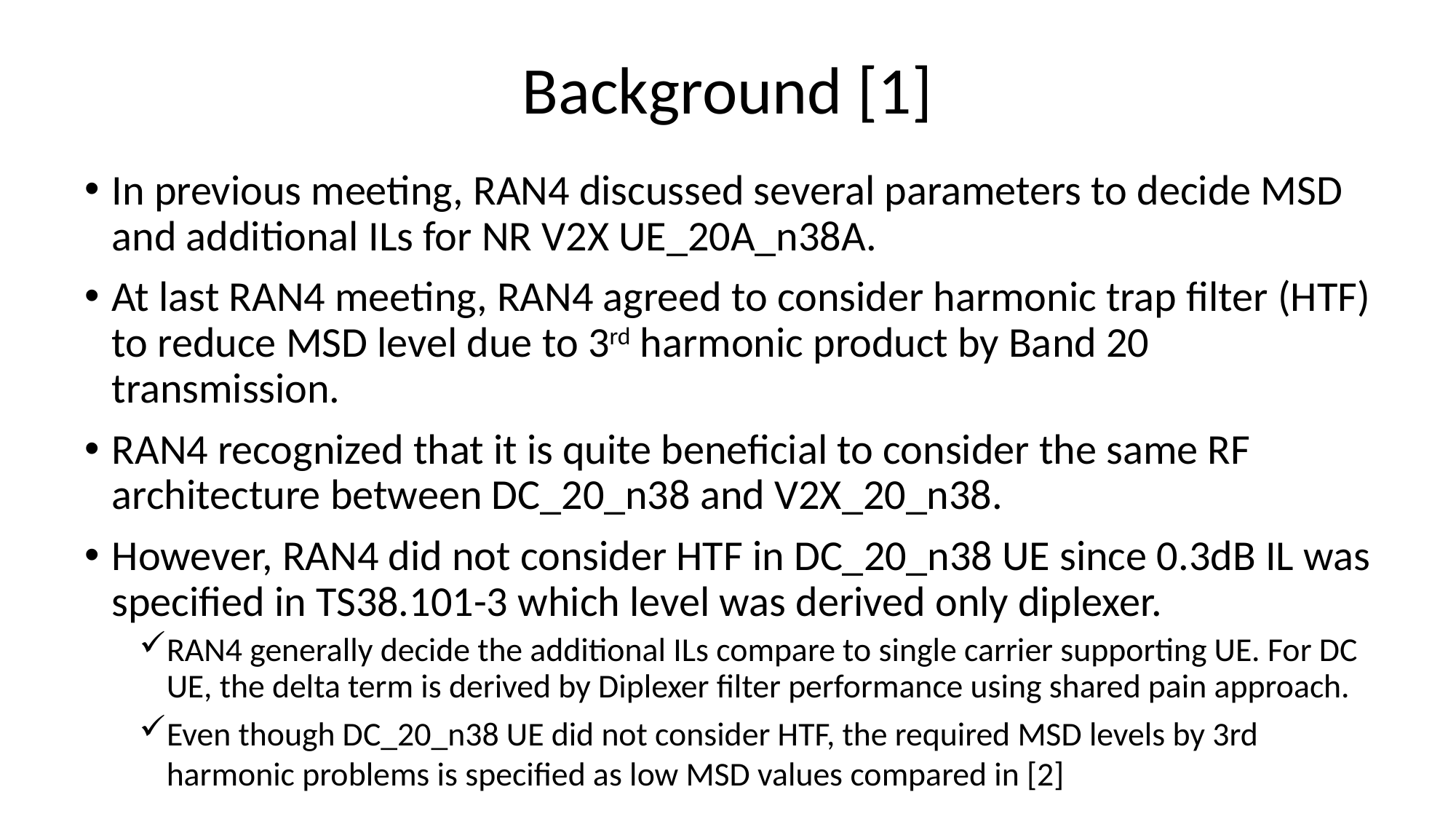

# Background [1]
In previous meeting, RAN4 discussed several parameters to decide MSD and additional ILs for NR V2X UE_20A_n38A.
At last RAN4 meeting, RAN4 agreed to consider harmonic trap filter (HTF) to reduce MSD level due to 3rd harmonic product by Band 20 transmission.
RAN4 recognized that it is quite beneficial to consider the same RF architecture between DC_20_n38 and V2X_20_n38.
However, RAN4 did not consider HTF in DC_20_n38 UE since 0.3dB IL was specified in TS38.101-3 which level was derived only diplexer.
RAN4 generally decide the additional ILs compare to single carrier supporting UE. For DC UE, the delta term is derived by Diplexer filter performance using shared pain approach.
Even though DC_20_n38 UE did not consider HTF, the required MSD levels by 3rd harmonic problems is specified as low MSD values compared in [2]